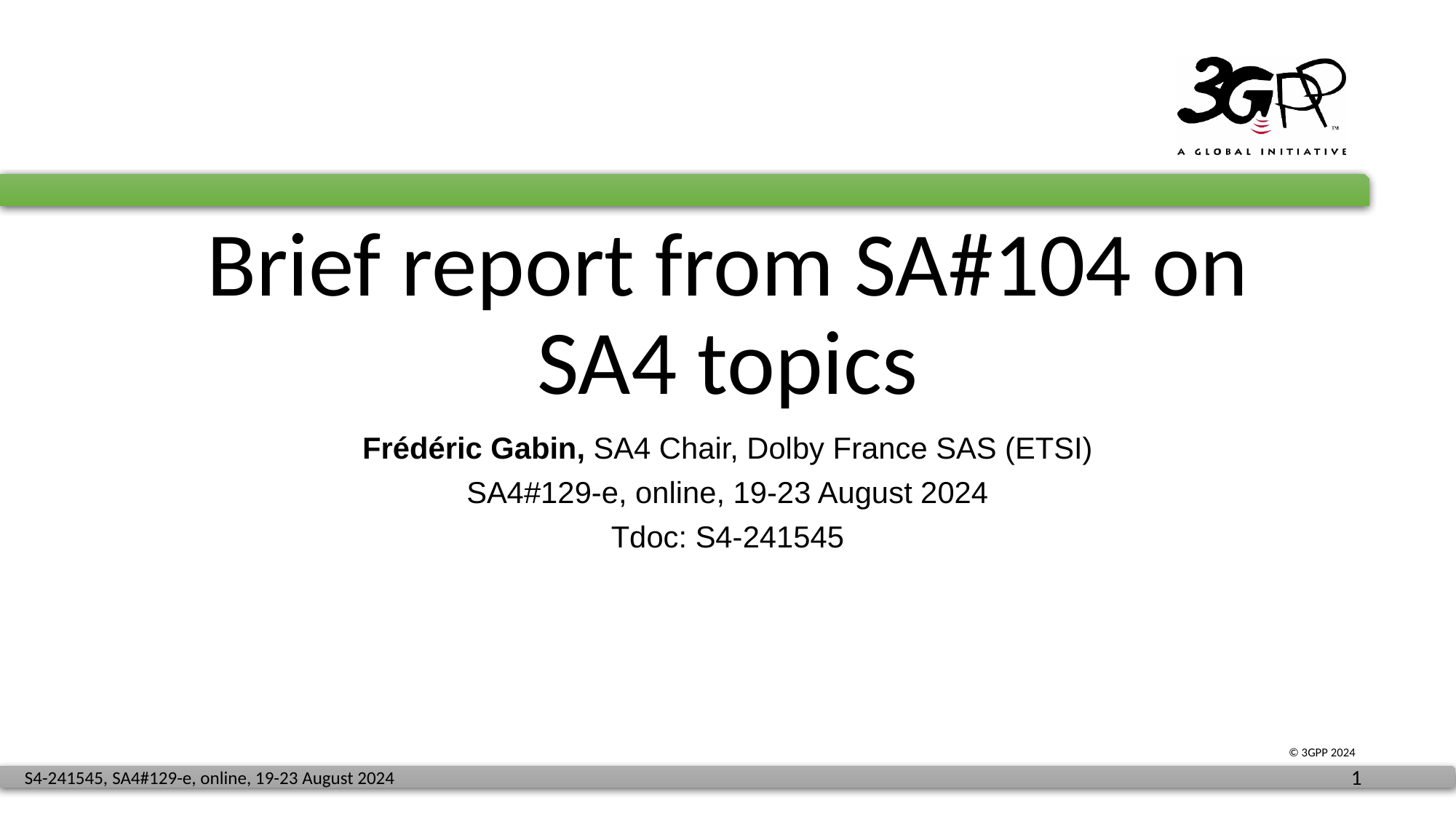

# Brief report from SA#104 on SA4 topics
Frédéric Gabin, SA4 Chair, Dolby France SAS (ETSI)
SA4#129-e, online, 19-23 August 2024
Tdoc: S4-241545